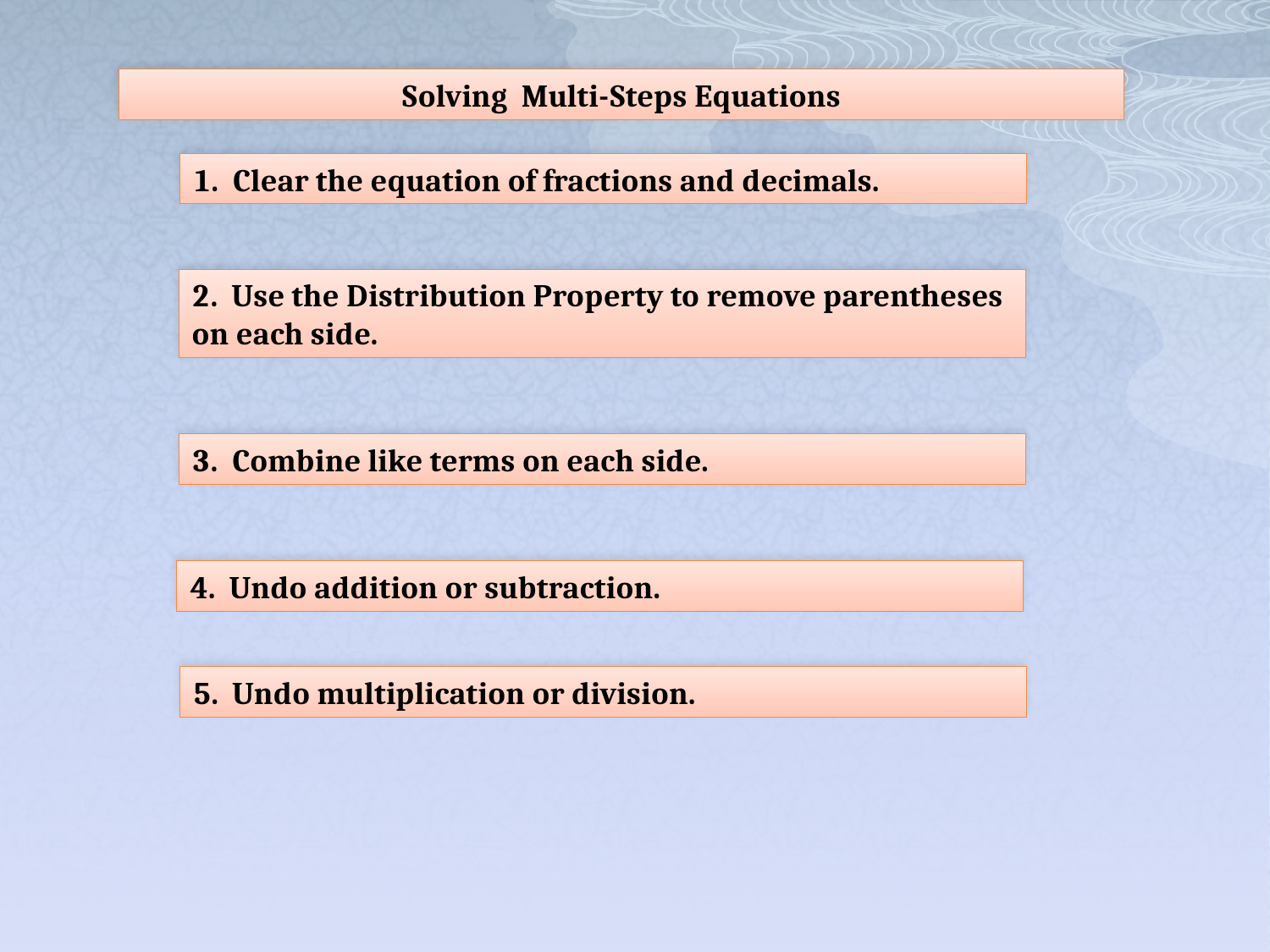

Solving  Multi-Steps Equations
1.  Clear the equation of fractions and decimals.
2.  Use the Distribution Property to remove parentheses on each side.
3.  Combine like terms on each side.
4.  Undo addition or subtraction.
5.  Undo multiplication or division.